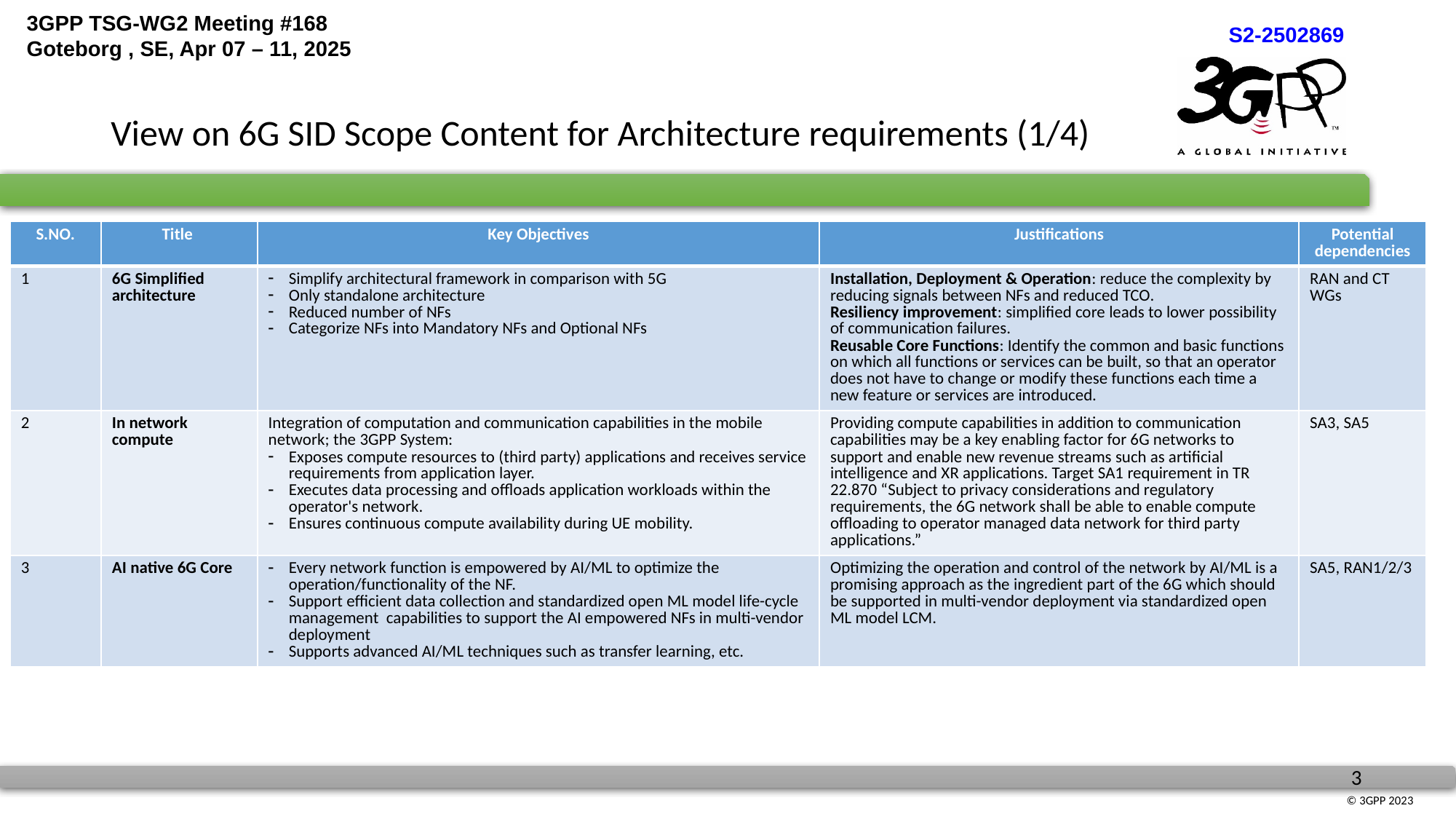

# View on 6G SID Scope Content for Architecture requirements (1/4)
| S.NO. | Title | Key Objectives | Justifications | Potential dependencies |
| --- | --- | --- | --- | --- |
| 1 | 6G Simplified architecture | Simplify architectural framework in comparison with 5G Only standalone architecture Reduced number of NFs Categorize NFs into Mandatory NFs and Optional NFs | Installation, Deployment & Operation: reduce the complexity by reducing signals between NFs and reduced TCO. Resiliency improvement: simplified core leads to lower possibility of communication failures. Reusable Core Functions: Identify the common and basic functions on which all functions or services can be built, so that an operator does not have to change or modify these functions each time a new feature or services are introduced. | RAN and CT WGs |
| 2 | In network compute | Integration of computation and communication capabilities in the mobile network; the 3GPP System: Exposes compute resources to (third party) applications and receives service requirements from application layer. Executes data processing and offloads application workloads within the operator's network. Ensures continuous compute availability during UE mobility. | Providing compute capabilities in addition to communication capabilities may be a key enabling factor for 6G networks to support and enable new revenue streams such as artificial intelligence and XR applications. Target SA1 requirement in TR 22.870 “Subject to privacy considerations and regulatory requirements, the 6G network shall be able to enable compute offloading to operator managed data network for third party applications.” | SA3, SA5 |
| 3 | AI native 6G Core | Every network function is empowered by AI/ML to optimize the operation/functionality of the NF. Support efficient data collection and standardized open ML model life-cycle management capabilities to support the AI empowered NFs in multi-vendor deployment Supports advanced AI/ML techniques such as transfer learning, etc. | Optimizing the operation and control of the network by AI/ML is a promising approach as the ingredient part of the 6G which should be supported in multi-vendor deployment via standardized open ML model LCM. | SA5, RAN1/2/3 |